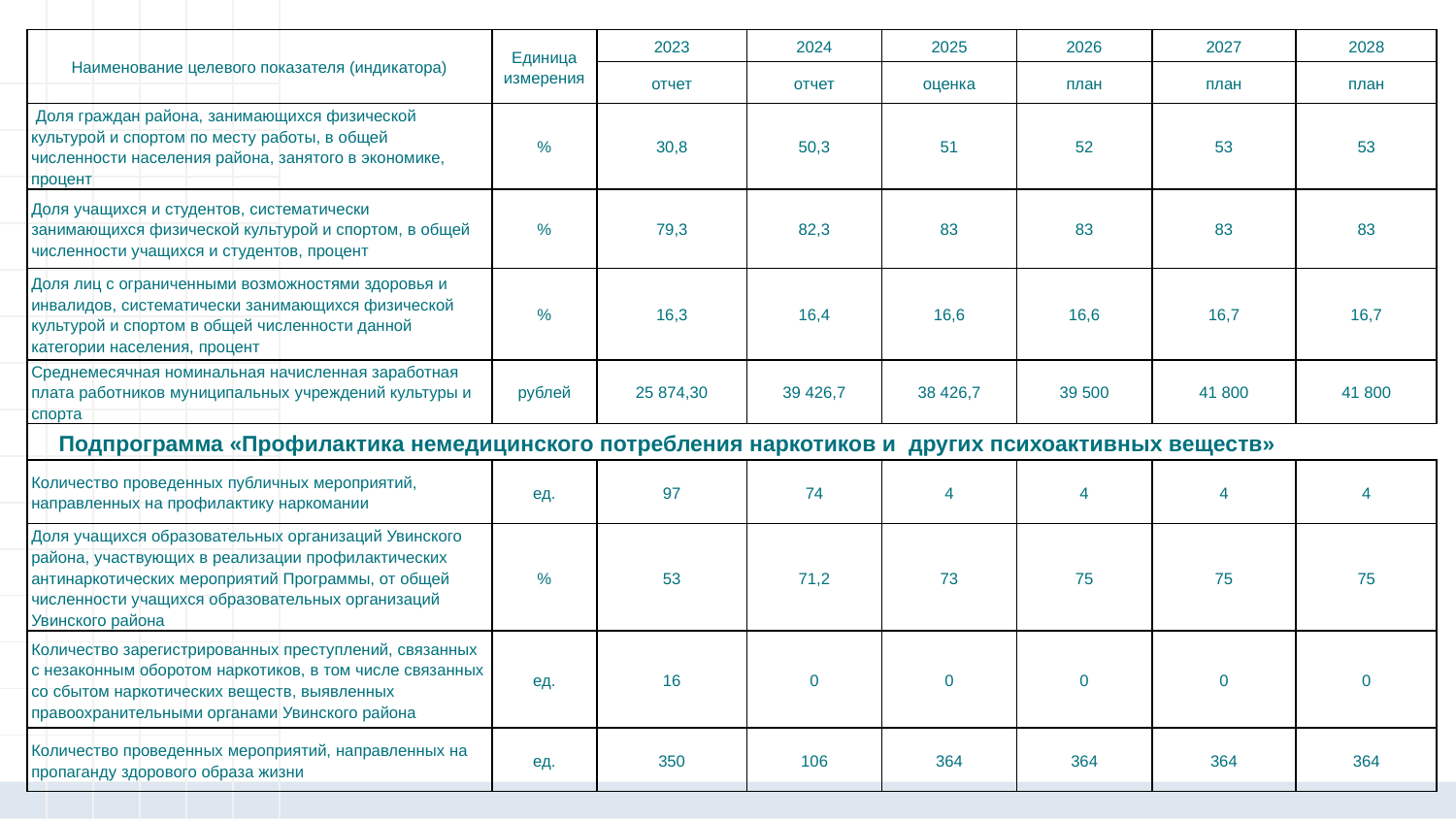

| Наименование целевого показателя (индикатора) | Единица измерения | 2023 | 2024 | 2025 | 2026 | 2027 | 2028 |
| --- | --- | --- | --- | --- | --- | --- | --- |
|  |  | отчет | отчет | оценка | план | план | план |
| Доля граждан района, занимающихся физической культурой и спортом по месту работы, в общей численности населения района, занятого в экономике, процент | % | 30,8 | 50,3 | 51 | 52 | 53 | 53 |
| Доля учащихся и студентов, систематически занимающихся физической культурой и спортом, в общей численности учащихся и студентов, процент | % | 79,3 | 82,3 | 83 | 83 | 83 | 83 |
| Доля лиц с ограниченными возможностями здоровья и инвалидов, систематически занимающихся физической культурой и спортом в общей численности данной категории населения, процент | % | 16,3 | 16,4 | 16,6 | 16,6 | 16,7 | 16,7 |
| Среднемесячная номинальная начисленная заработная плата работников муниципальных учреждений культуры и спорта | рублей | 25 874,30 | 39 426,7 | 38 426,7 | 39 500 | 41 800 | 41 800 |
| Подпрограмма «Профилактика немедицинского потребления наркотиков и других психоактивных веществ» |  |  |  |  |  |  |  |
| Количество проведенных публичных мероприятий, направленных на профилактику наркомании | ед. | 97 | 74 | 4 | 4 | 4 | 4 |
| Доля учащихся образовательных организаций Увинского района, участвующих в реализации профилактических антинаркотических мероприятий Программы, от общей численности учащихся образовательных организаций Увинского района | % | 53 | 71,2 | 73 | 75 | 75 | 75 |
| Количество зарегистрированных преступлений, связанных с незаконным оборотом наркотиков, в том числе связанных со сбытом наркотических веществ, выявленных правоохранительными органами Увинского района | ед. | 16 | 0 | 0 | 0 | 0 | 0 |
| Количество проведенных мероприятий, направленных на пропаганду здорового образа жизни | ед. | 350 | 106 | 364 | 364 | 364 | 364 |